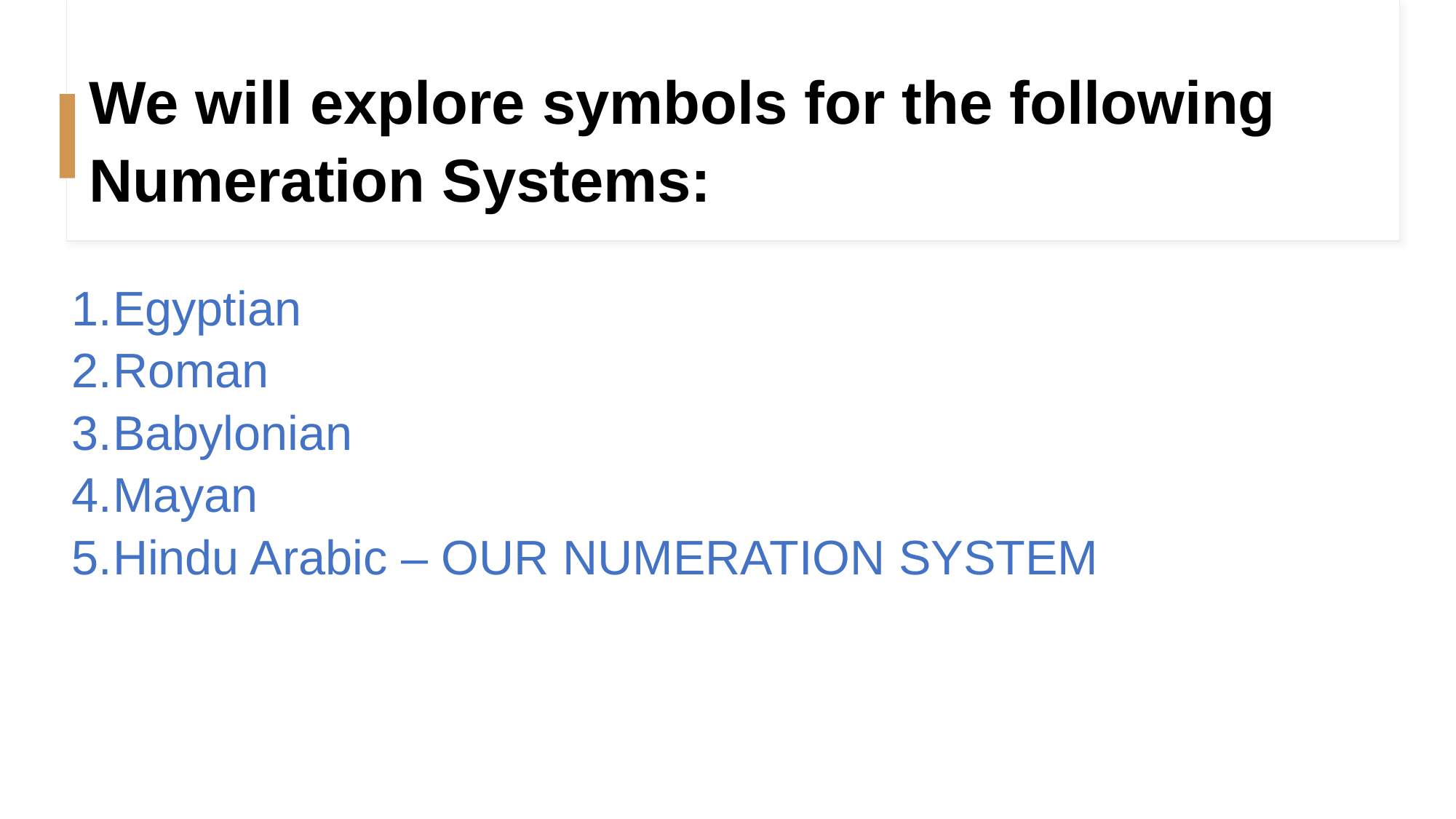

# We will explore symbols for the following Numeration Systems:

Egyptian
Roman
Babylonian
Mayan
Hindu Arabic – OUR NUMERATION SYSTEM